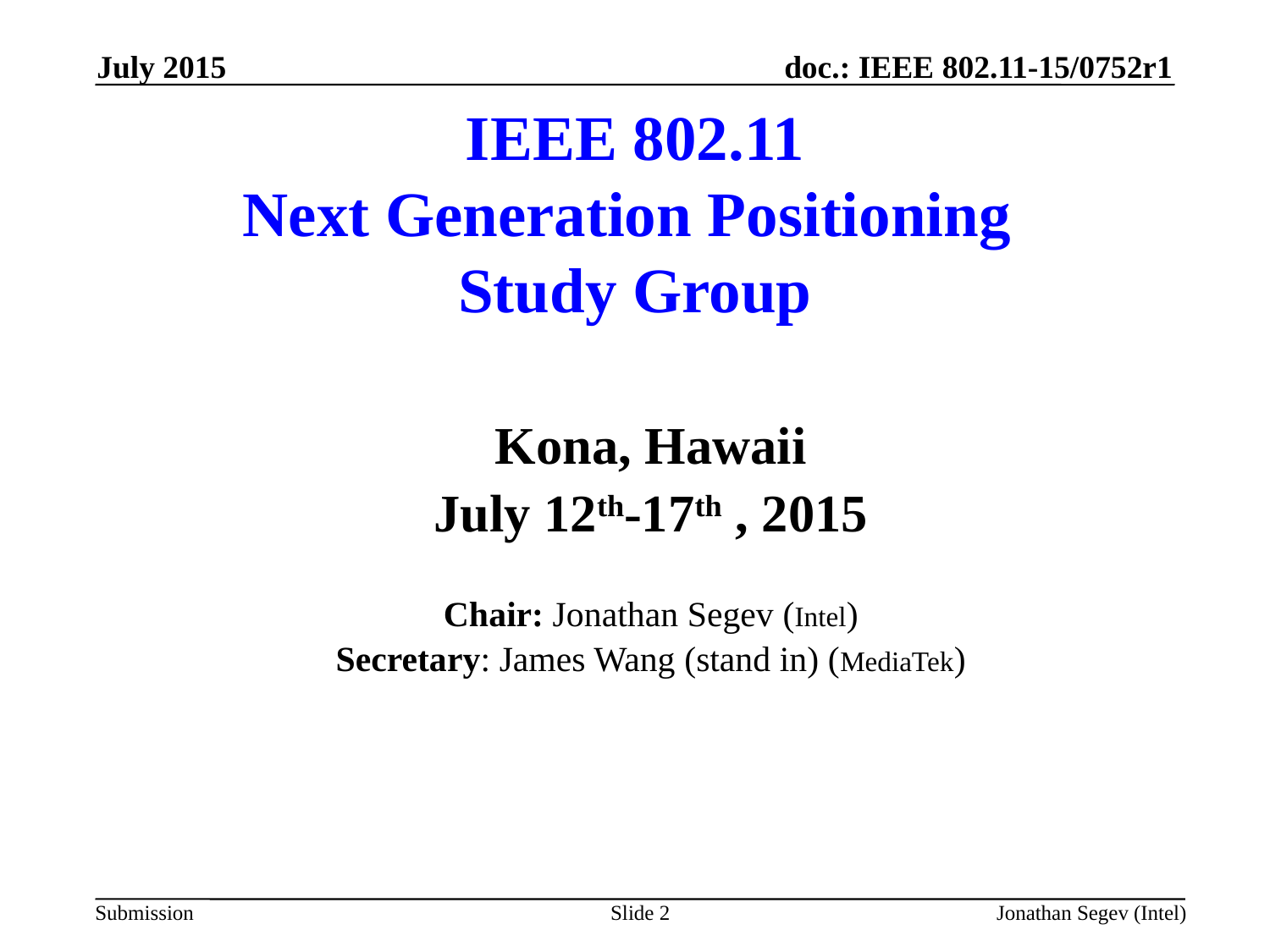

July 2015
# IEEE 802.11 Next Generation Positioning Study Group
Kona, Hawaii
July 12th-17th , 2015

Chair: Jonathan Segev (Intel)
Secretary: James Wang (stand in) (MediaTek)
Slide 2
Jonathan Segev (Intel)